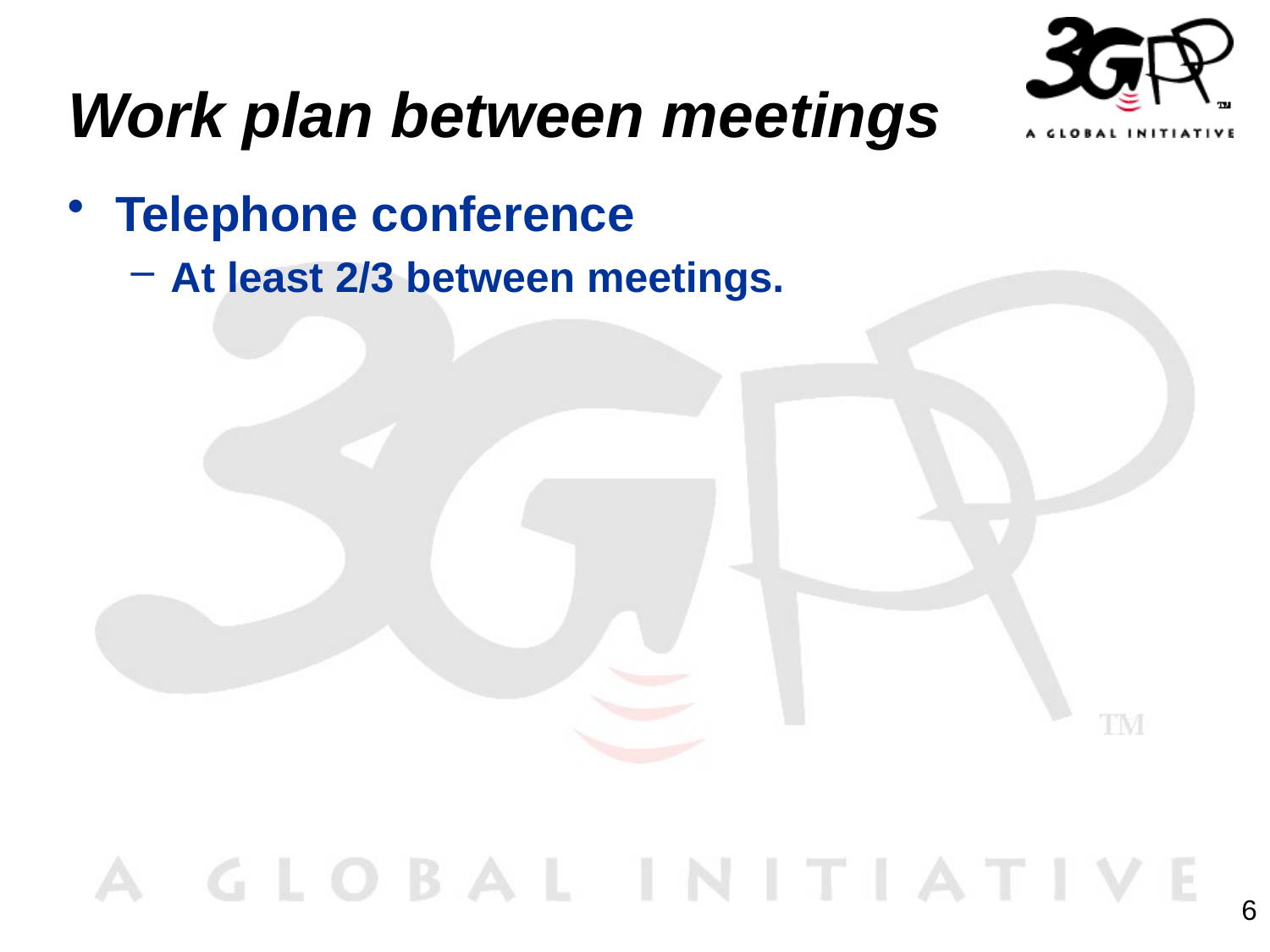

# Work plan between meetings
Telephone conference
At least 2/3 between meetings.
6